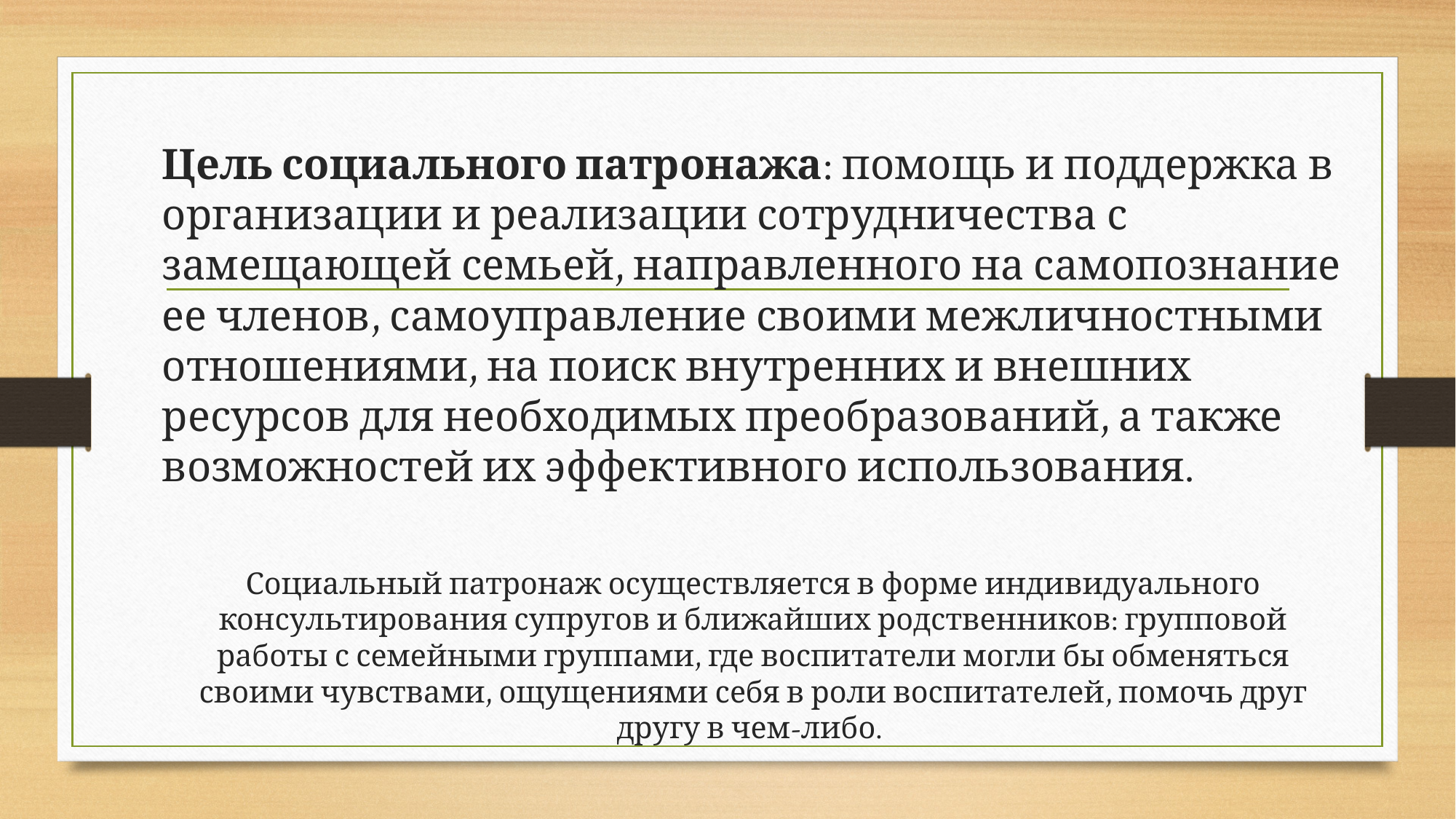

Цель социального патронажа: помощь и поддержка в организации и реализации сотрудничества с замещающей семьей, направленного на самопознание ее членов, самоуправление своими межличностными отношениями, на поиск внутренних и внешних ресурсов для необходимых преобразований, а также возможностей их эффективного использования.

Социальный патронаж осуществляется в форме индивидуального консультирования супругов и ближайших родственников: групповой работы с семейными группами, где воспитатели могли бы обменяться своими чувствами, ощущениями себя в роли воспитателей, помочь друг другу в чем-либо.